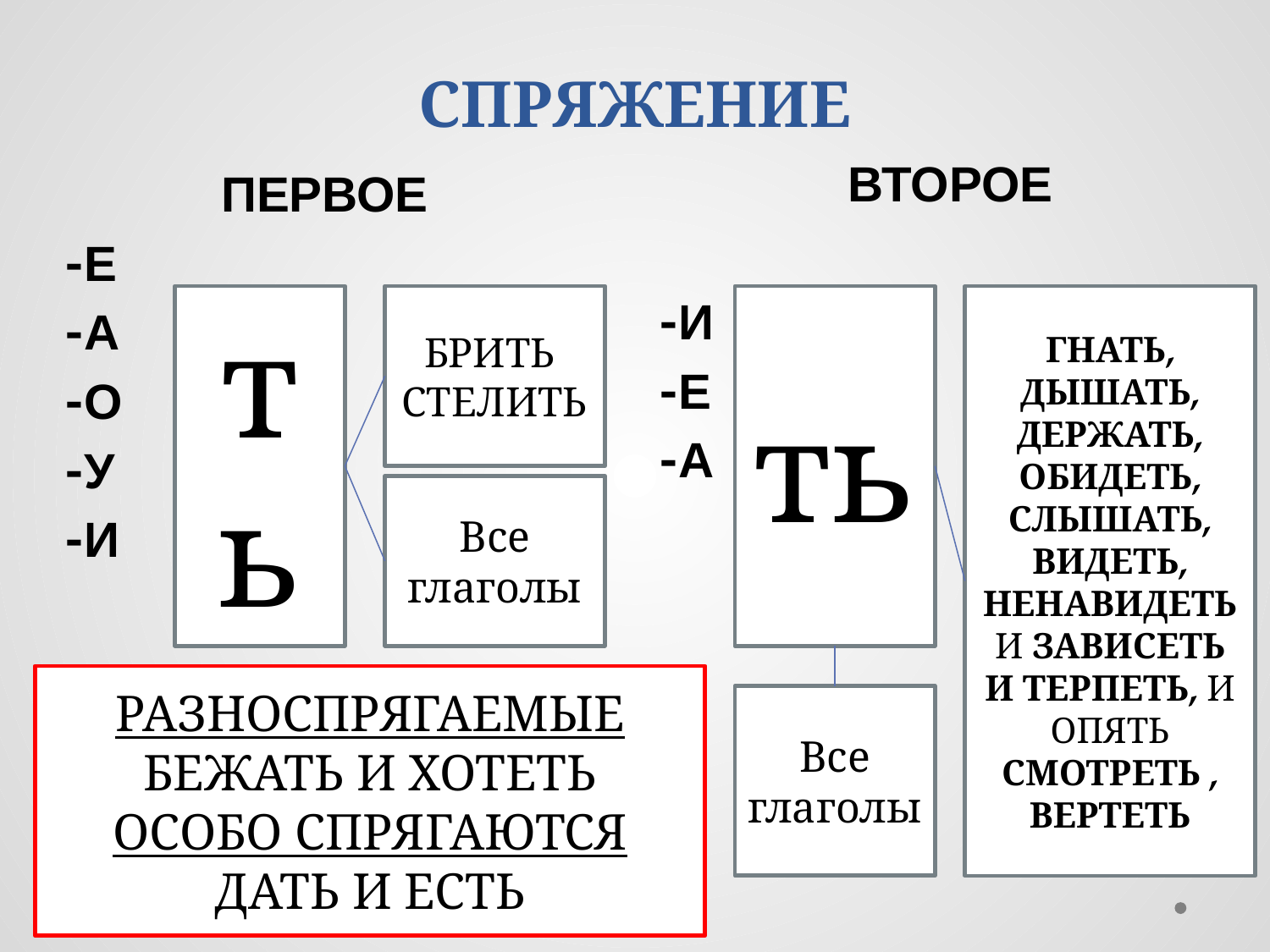

# СПРЯЖЕНИЕ
ВТОРОЕ

-И
-Е
-А
ПЕРВОЕ
-Е
-А
-О
-У
-И
ть
БРИТЬ
СТЕЛИТЬ
ть
ГНАТЬ, ДЫШАТЬ, ДЕРЖАТЬ, ОБИДЕТЬ, СЛЫШАТЬ, ВИДЕТЬ,
НЕНАВИДЕТЬ И ЗАВИСЕТЬ И ТЕРПЕТЬ, И ОПЯТЬ СМОТРЕТЬ , ВЕРТЕТЬ
Все глаголы
РАЗНОСПРЯГАЕМЫЕ
БЕЖАТЬ И ХОТЕТЬ
ОСОБО СПРЯГАЮТСЯ
ДАТЬ И ЕСТЬ
Все глаголы